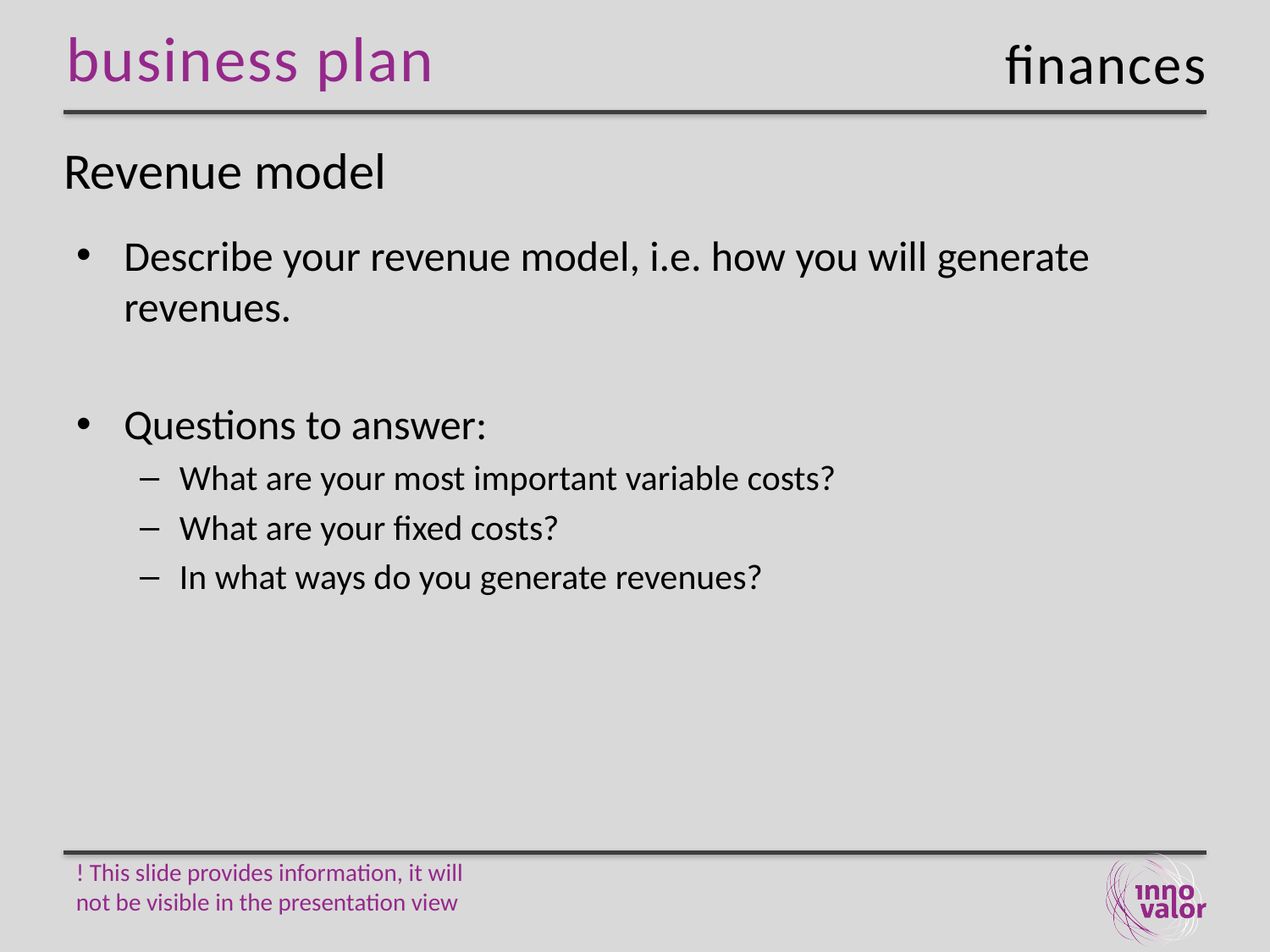

finances
# Revenue model
Describe your revenue model, i.e. how you will generate revenues.

Questions to answer:
What are your most important variable costs?
What are your fixed costs?
In what ways do you generate revenues?

! This slide provides information, it will not be visible in the presentation view